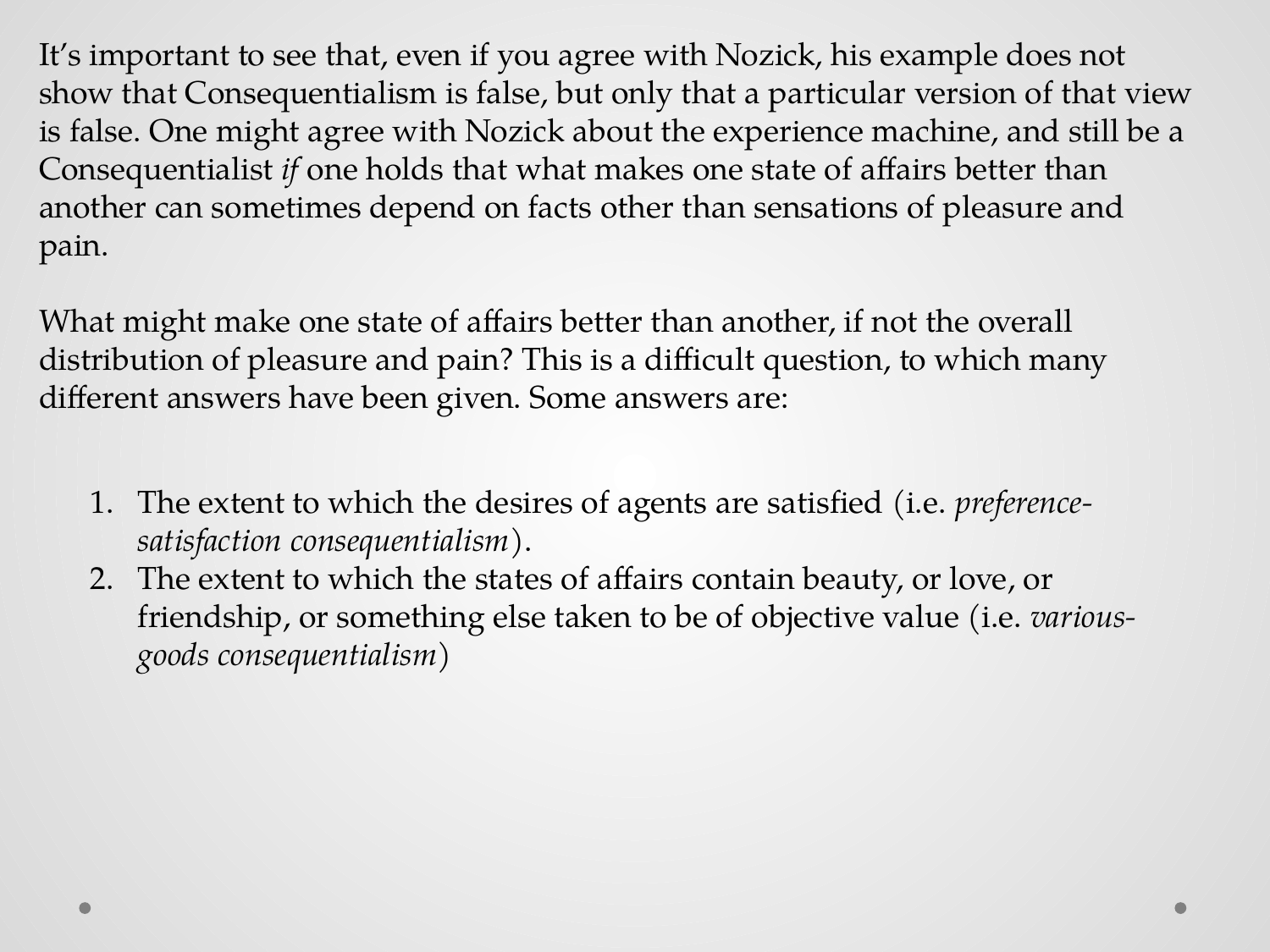

It’s important to see that, even if you agree with Nozick, his example does not show that Consequentialism is false, but only that a particular version of that view is false. One might agree with Nozick about the experience machine, and still be a Consequentialist if one holds that what makes one state of affairs better than another can sometimes depend on facts other than sensations of pleasure and pain.

What might make one state of affairs better than another, if not the overall distribution of pleasure and pain? This is a difficult question, to which many different answers have been given. Some answers are:
The extent to which the desires of agents are satisfied (i.e. preference-satisfaction consequentialism).
The extent to which the states of affairs contain beauty, or love, or friendship, or something else taken to be of objective value (i.e. various-goods consequentialism)